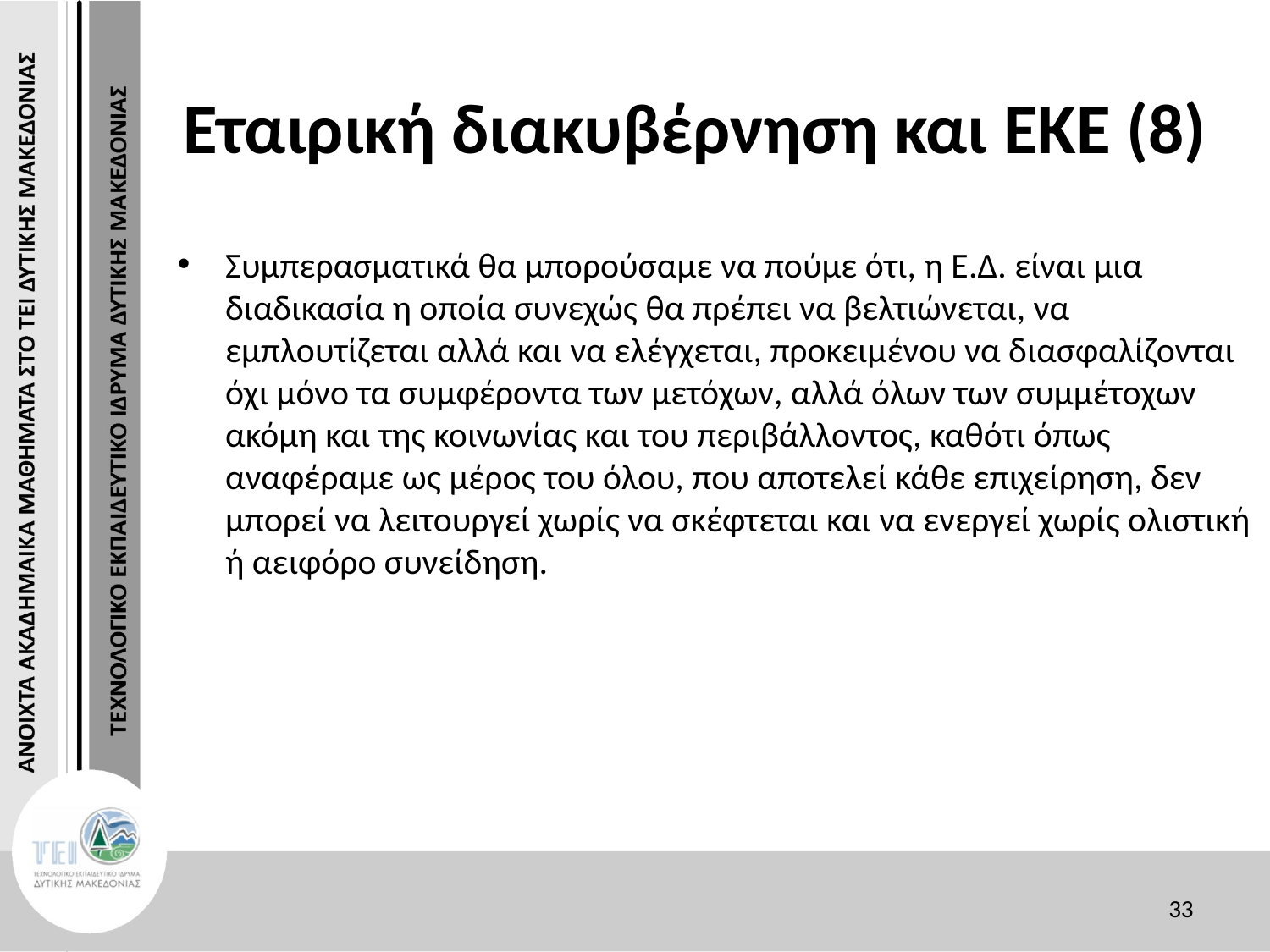

# Εταιρική διακυβέρνηση και ΕΚΕ (8)
Συμπερασματικά θα μπορούσαμε να πούμε ότι, η Ε.Δ. είναι μια διαδικασία η οποία συνεχώς θα πρέπει να βελτιώνεται, να εμπλουτίζεται αλλά και να ελέγχεται, προκειμένου να διασφαλίζονται όχι μόνο τα συμφέροντα των μετόχων, αλλά όλων των συμμέτοχων ακόμη και της κοινωνίας και του περιβάλλοντος, καθότι όπως αναφέραμε ως μέρος του όλου, που αποτελεί κάθε επιχείρηση, δεν μπορεί να λειτουργεί χωρίς να σκέφτεται και να ενεργεί χωρίς ολιστική ή αειφόρο συνείδηση.
33